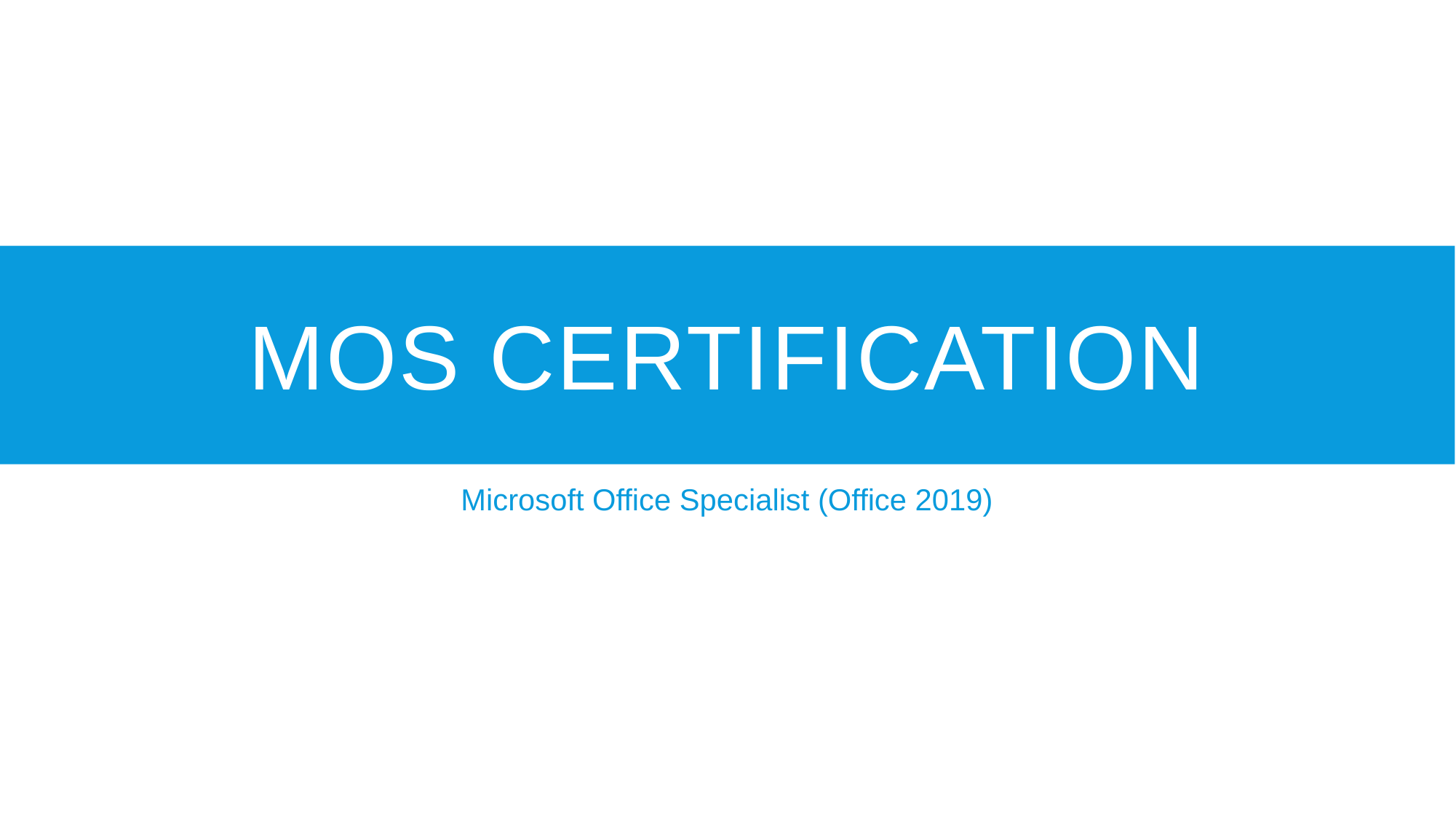

# MOS Certification
Microsoft Office Specialist (Office 2019)